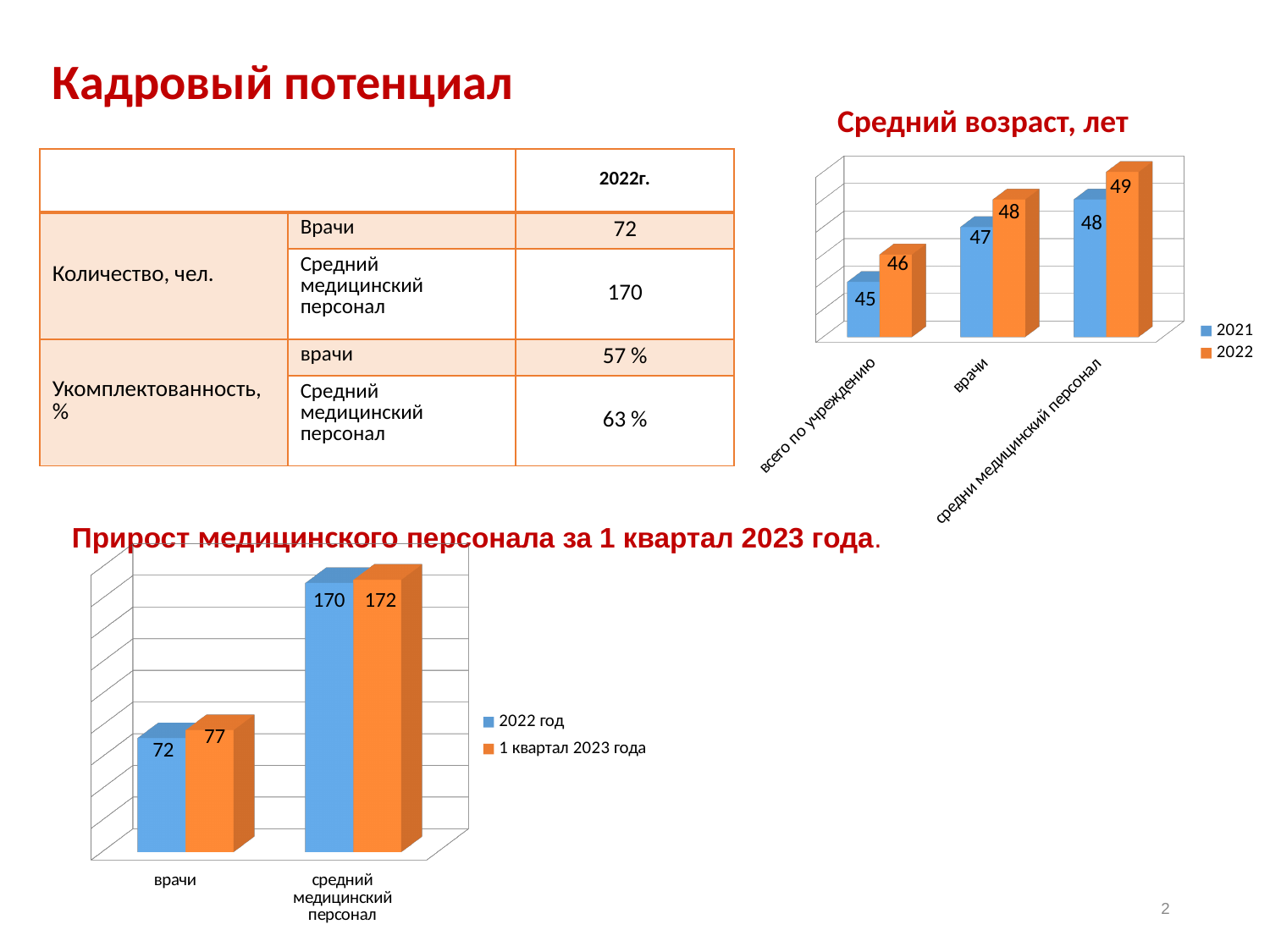

# Кадровый потенциал

Средний возраст, лет
|  |  | 2022г. |
| --- | --- | --- |
| Количество, чел. | Врачи | 72 |
|  | Средний медицинский персонал | 170 |
| Укомплектованность, % | врачи | 57 % |
|  | Средний медицинский персонал | 63 % |

[unsupported chart]

Прирост медицинского персонала за 1 квартал 2023 года.

[unsupported chart]

2